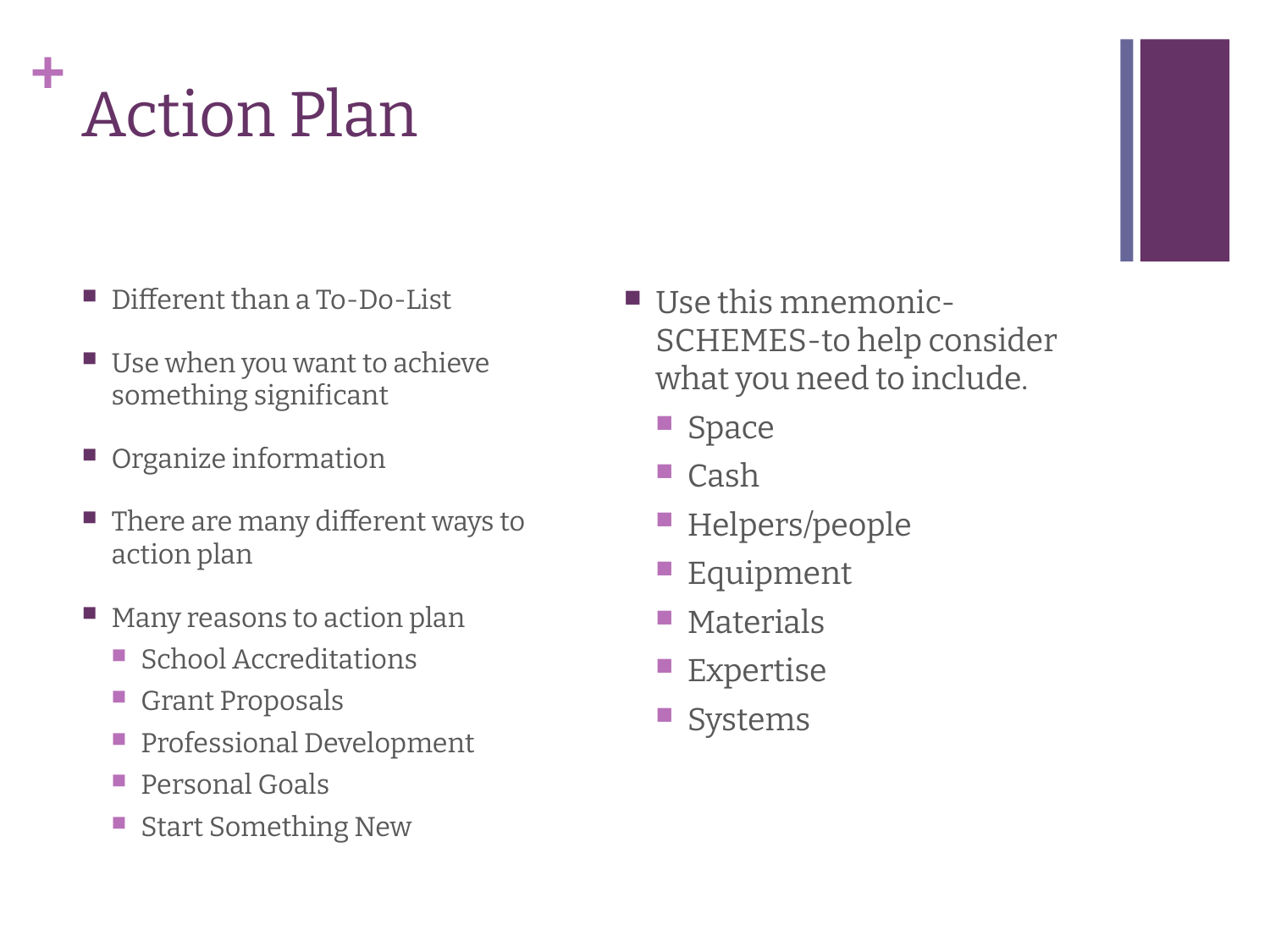

# Action Plan
Different than a To-Do-List
Use when you want to achieve something significant
Organize information
There are many different ways to action plan
Many reasons to action plan
School Accreditations
Grant Proposals
Professional Development
Personal Goals
Start Something New

Use this mnemonic-SCHEMES-to help consider what you need to include.
Space
Cash
Helpers/people
Equipment
Materials
Expertise
Systems